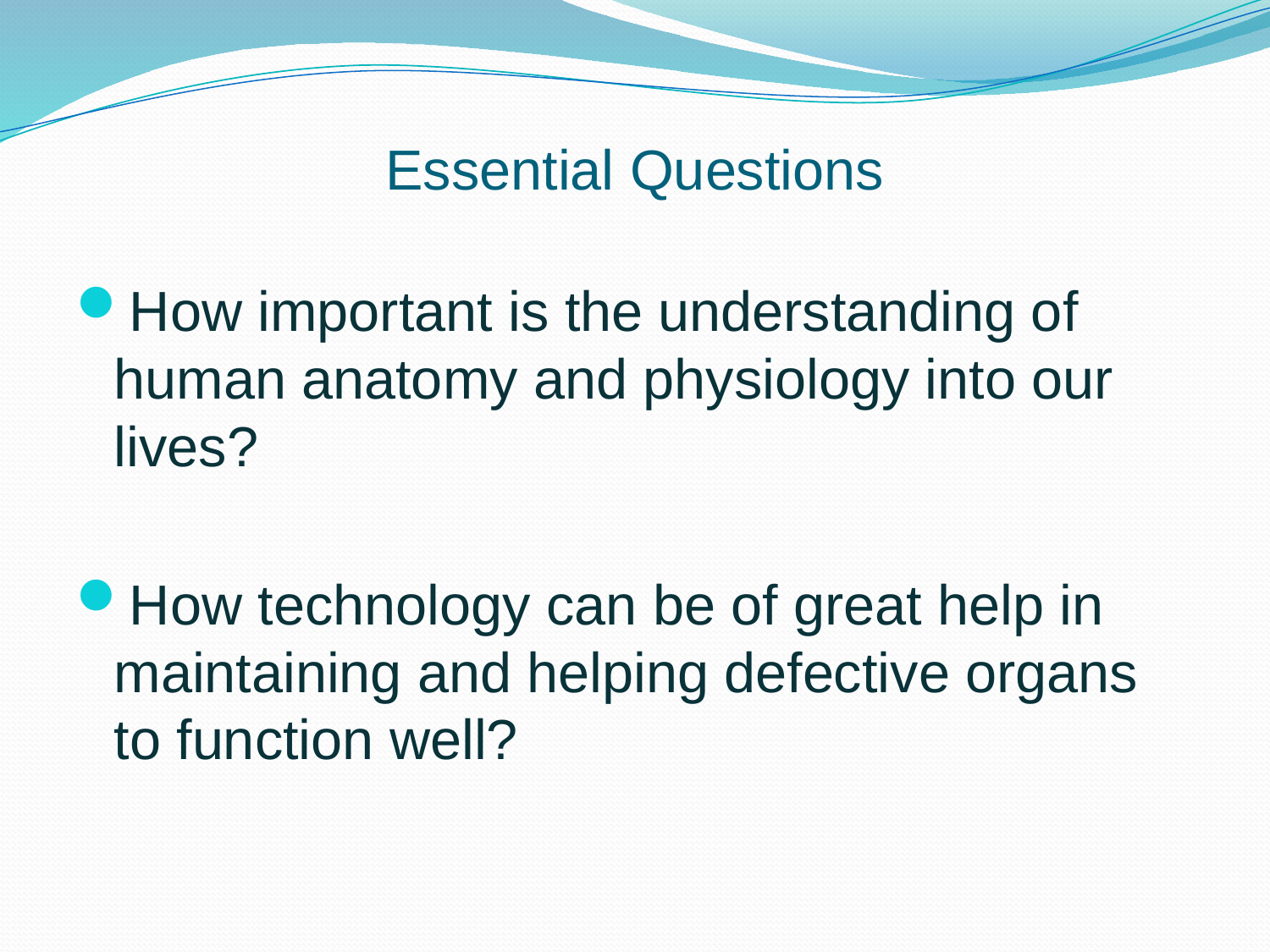

# Essential Questions
How important is the understanding of human anatomy and physiology into our lives?

How technology can be of great help in maintaining and helping defective organs to function well?